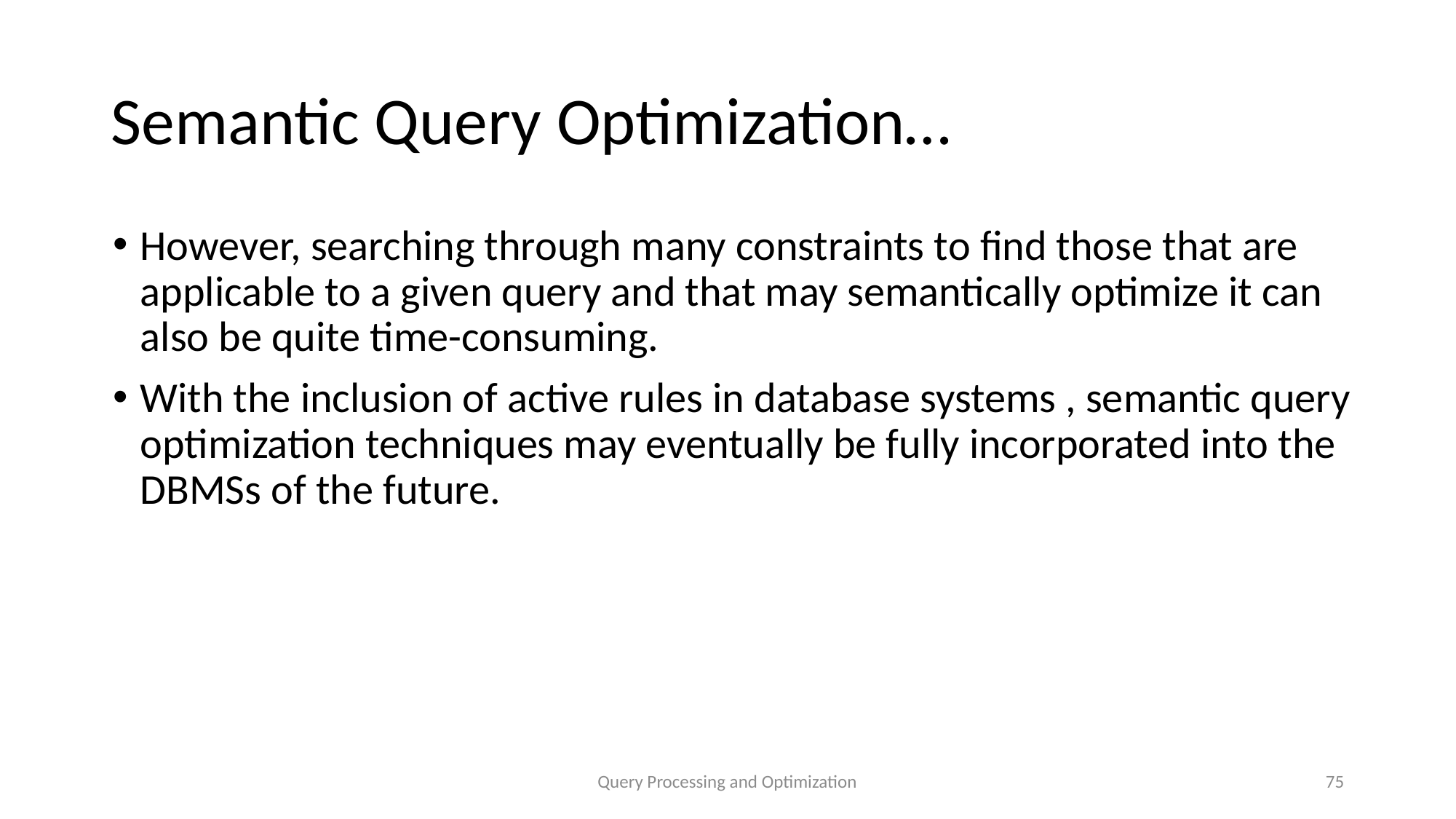

# Semantic Query Optimization…
However, searching through many constraints to find those that are applicable to a given query and that may semantically optimize it can also be quite time-consuming.
With the inclusion of active rules in database systems , semantic query optimization techniques may eventually be fully incorporated into the DBMSs of the future.
Query Processing and Optimization
75